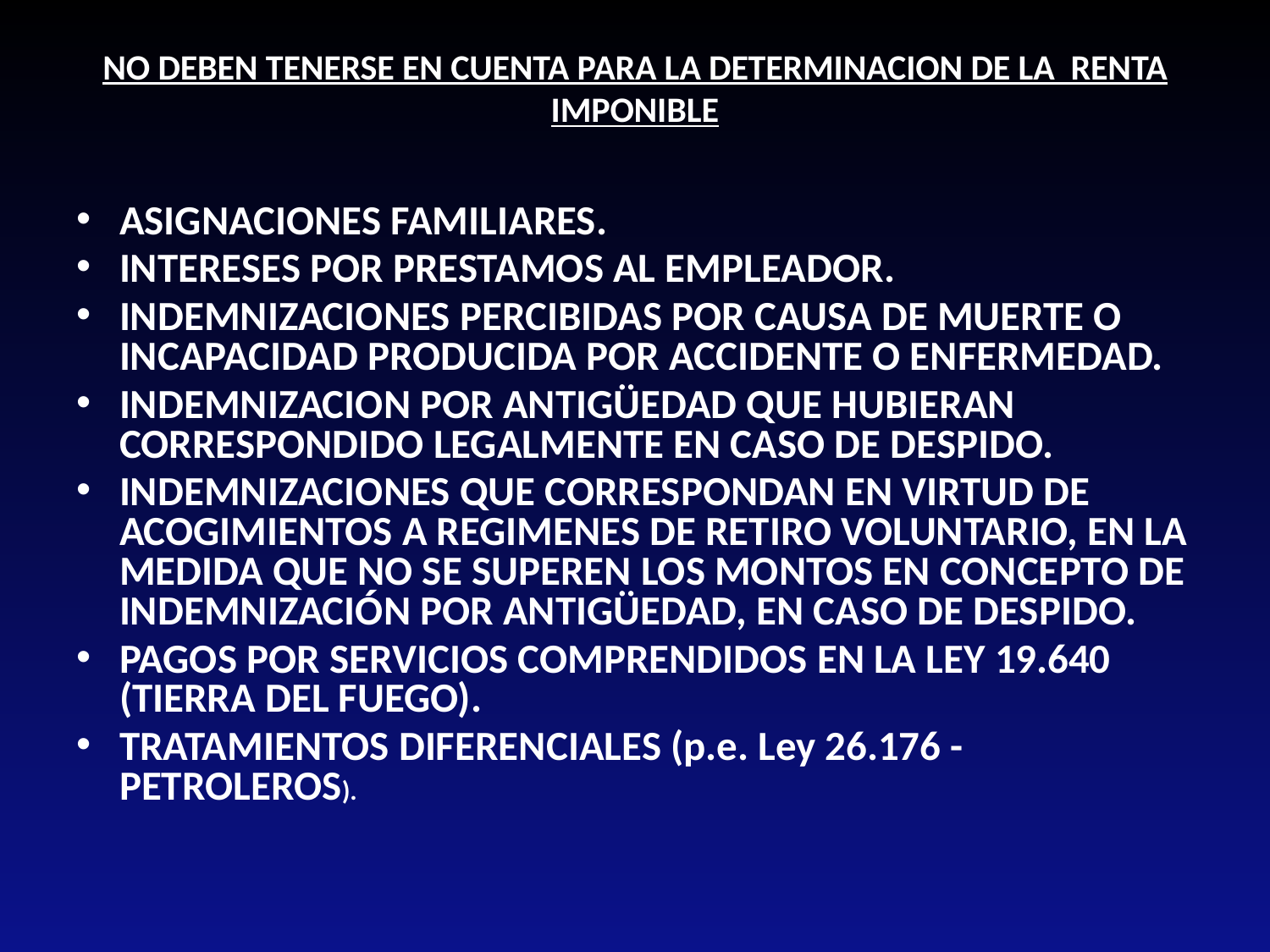

# NO DEBEN TENERSE EN CUENTA PARA LA DETERMINACION DE LA  RENTA IMPONIBLE

ASIGNACIONES FAMILIARES.
INTERESES POR PRESTAMOS AL EMPLEADOR.
INDEMNIZACIONES PERCIBIDAS POR CAUSA DE MUERTE O INCAPACIDAD PRODUCIDA POR ACCIDENTE O ENFERMEDAD.
INDEMNIZACION POR ANTIGÜEDAD QUE HUBIERAN CORRESPONDIDO LEGALMENTE EN CASO DE DESPIDO.
INDEMNIZACIONES QUE CORRESPONDAN EN VIRTUD DE ACOGIMIENTOS A REGIMENES DE RETIRO VOLUNTARIO, EN LA MEDIDA QUE NO SE SUPEREN LOS MONTOS EN CONCEPTO DE INDEMNIZACIÓN POR ANTIGÜEDAD, EN CASO DE DESPIDO.
PAGOS POR SERVICIOS COMPRENDIDOS EN LA LEY 19.640 (TIERRA DEL FUEGO).
TRATAMIENTOS DIFERENCIALES (p.e. Ley 26.176 - PETROLEROS).